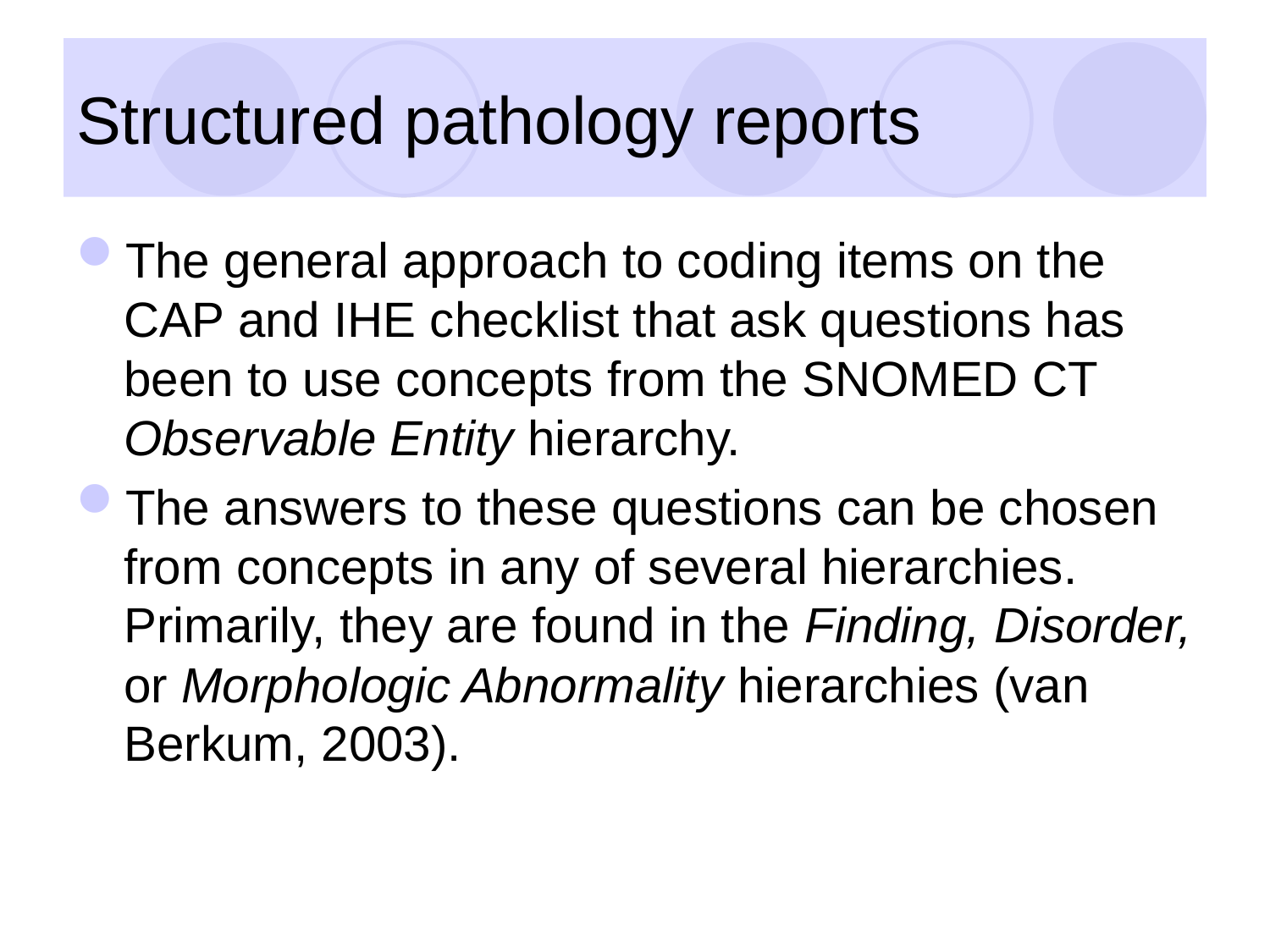

# Structured pathology reports
The general approach to coding items on the CAP and IHE checklist that ask questions has been to use concepts from the SNOMED CT Observable Entity hierarchy.
The answers to these questions can be chosen from concepts in any of several hierarchies. Primarily, they are found in the Finding, Disorder, or Morphologic Abnormality hierarchies (van Berkum, 2003).